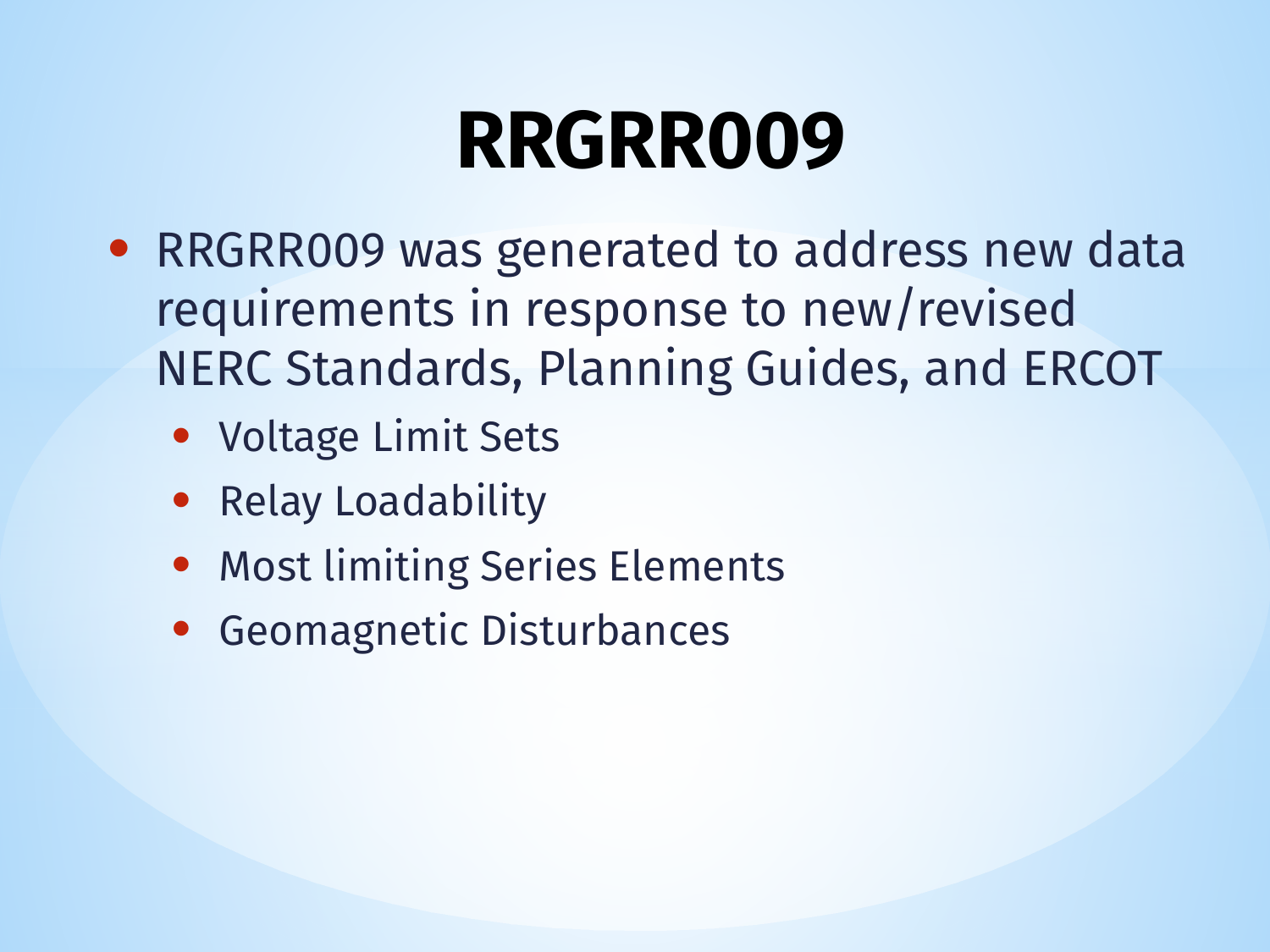

# RRGRR009
RRGRR009 was generated to address new data requirements in response to new/revised NERC Standards, Planning Guides, and ERCOT
Voltage Limit Sets
Relay Loadability
Most limiting Series Elements
Geomagnetic Disturbances